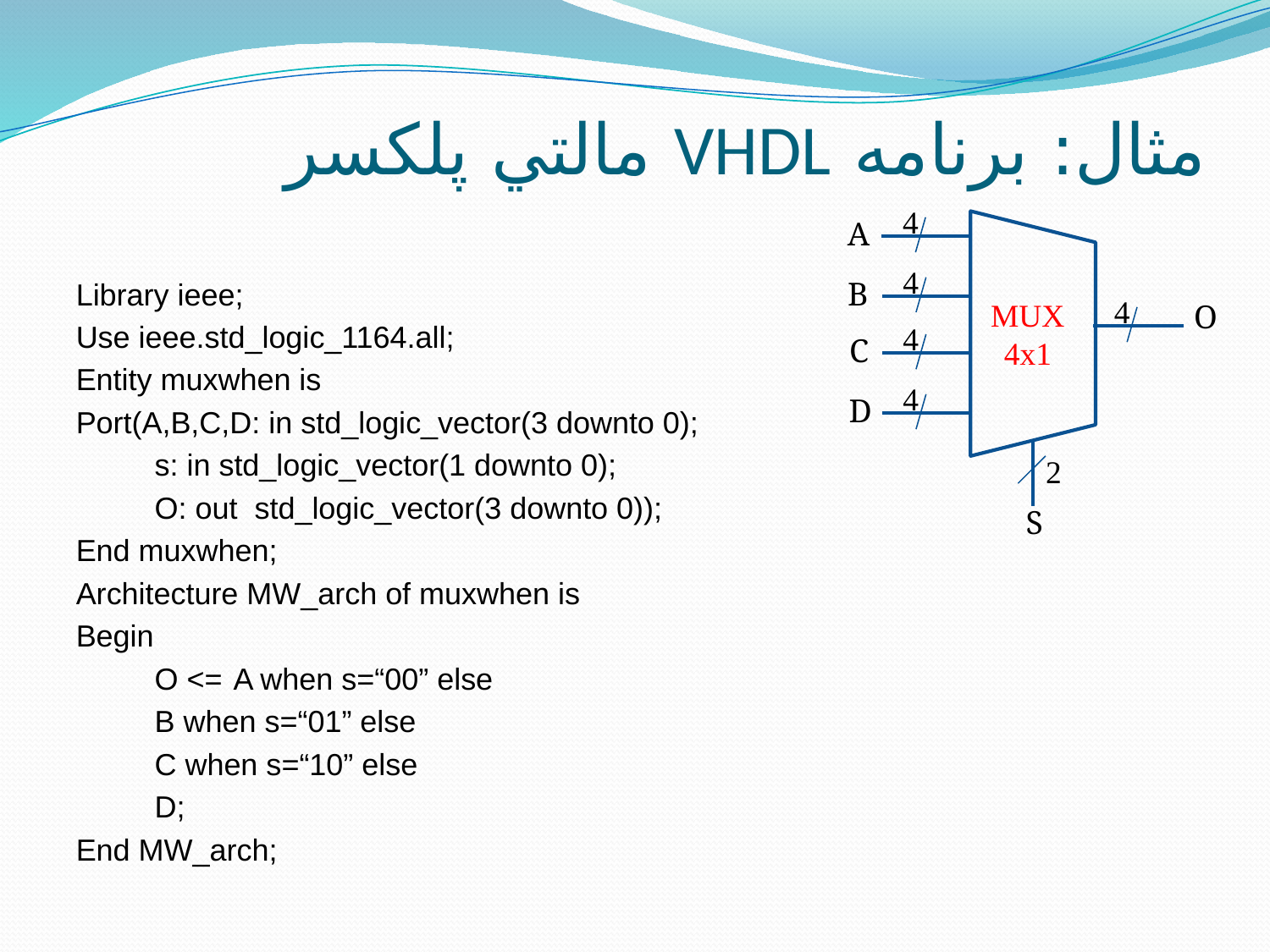

# مثال: برنامه VHDL مالتي پلکسر
4
A
4
B
MUX
4x1
4
O
4
C
4
D
2
S
Library ieee;
Use ieee.std_logic_1164.all;
Entity muxwhen is
Port(A,B,C,D: in std_logic_vector(3 downto 0);
	s: in std_logic_vector(1 downto 0);
	O: out  std_logic_vector(3 downto 0));
End muxwhen;
Architecture MW_arch of muxwhen is
Begin
	O <= 	A when s=“00” else
		B when s=“01” else
		C when s=“10” else
		D;
End MW_arch;